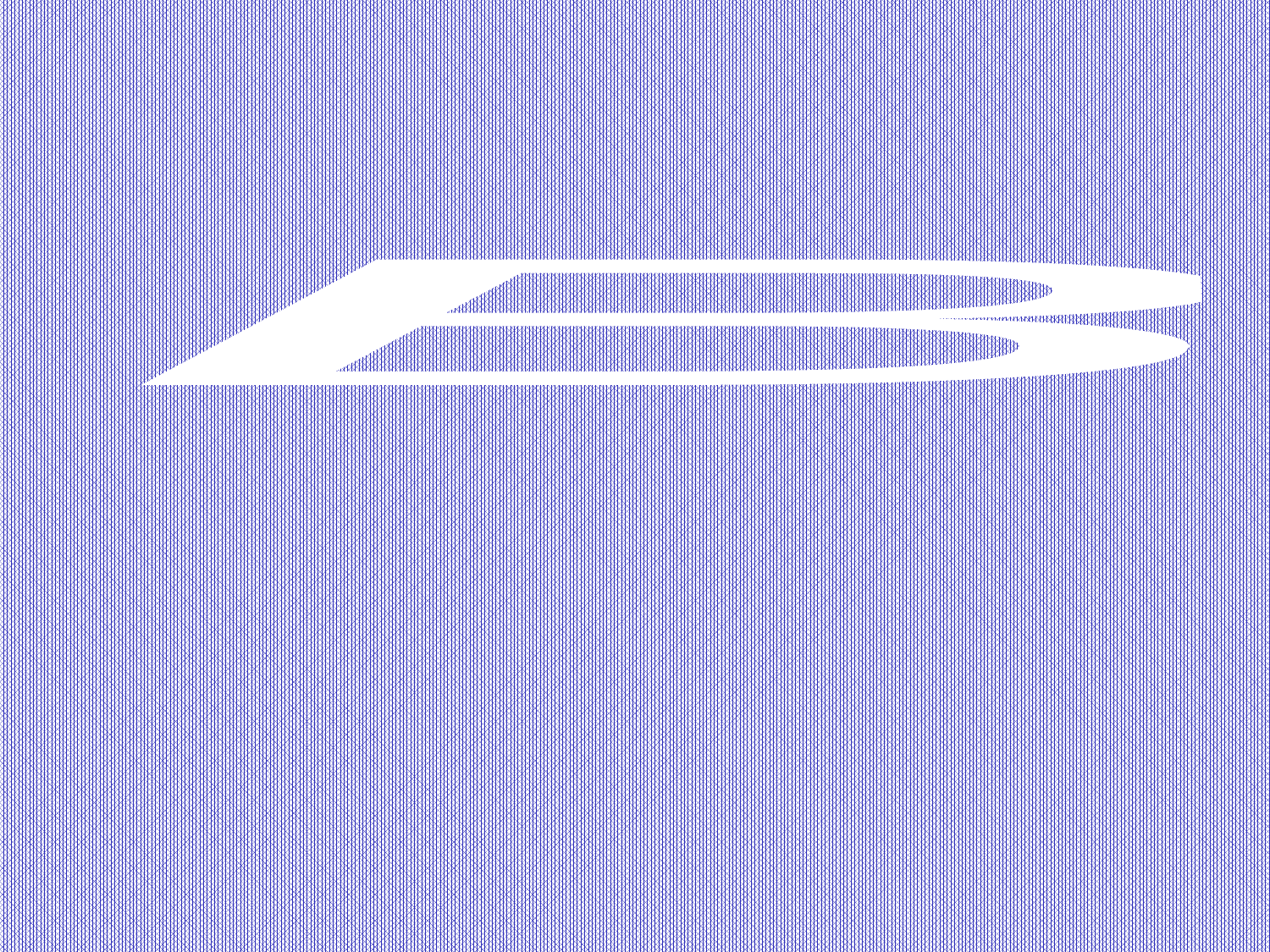

Bacteria which stain
blue with the
gram reaction.